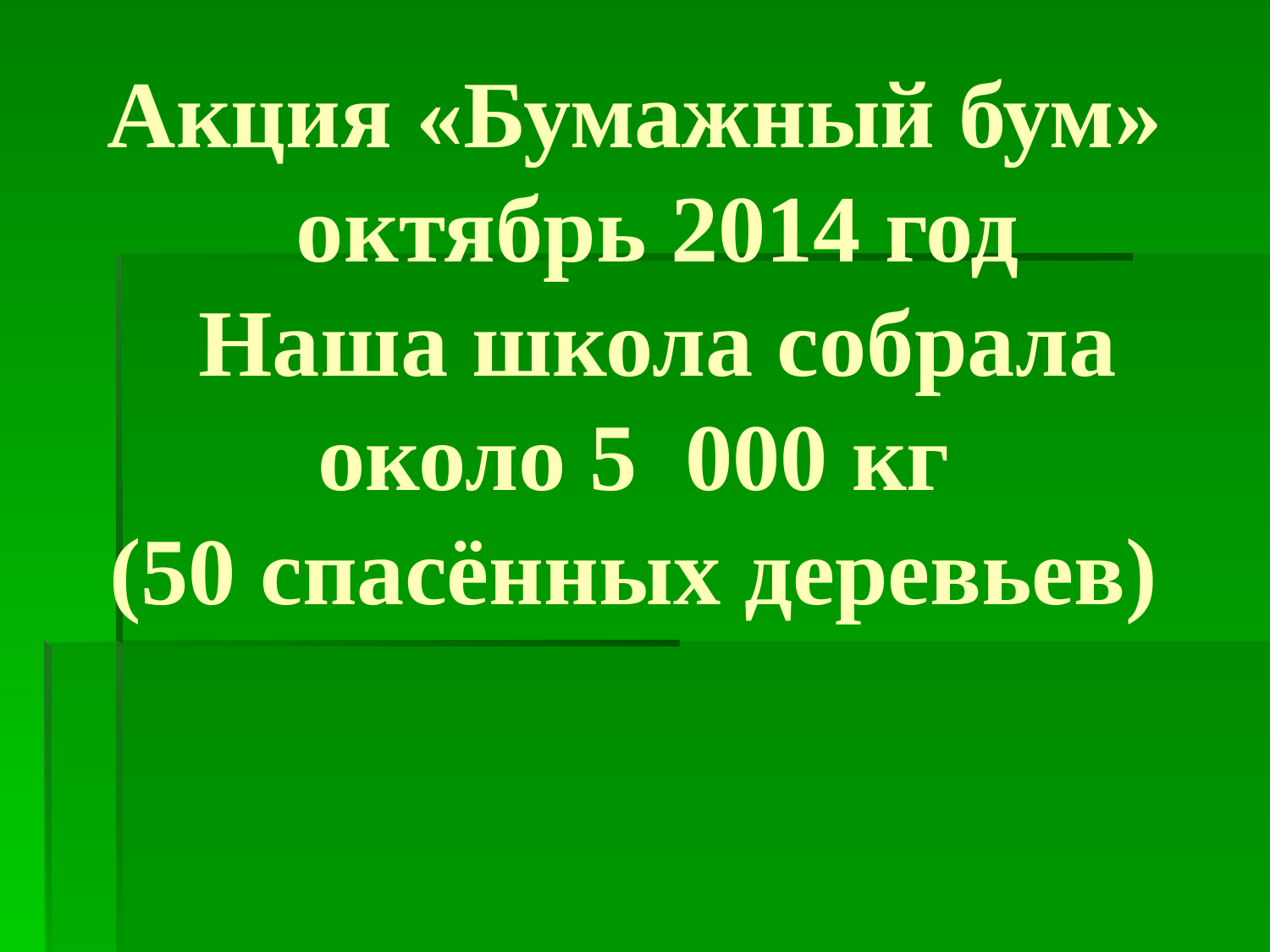

# Акция «Бумажный бум»    октябрь 2014 год Наша школа собрала около 5  000 кг (50 спасённых деревьев)